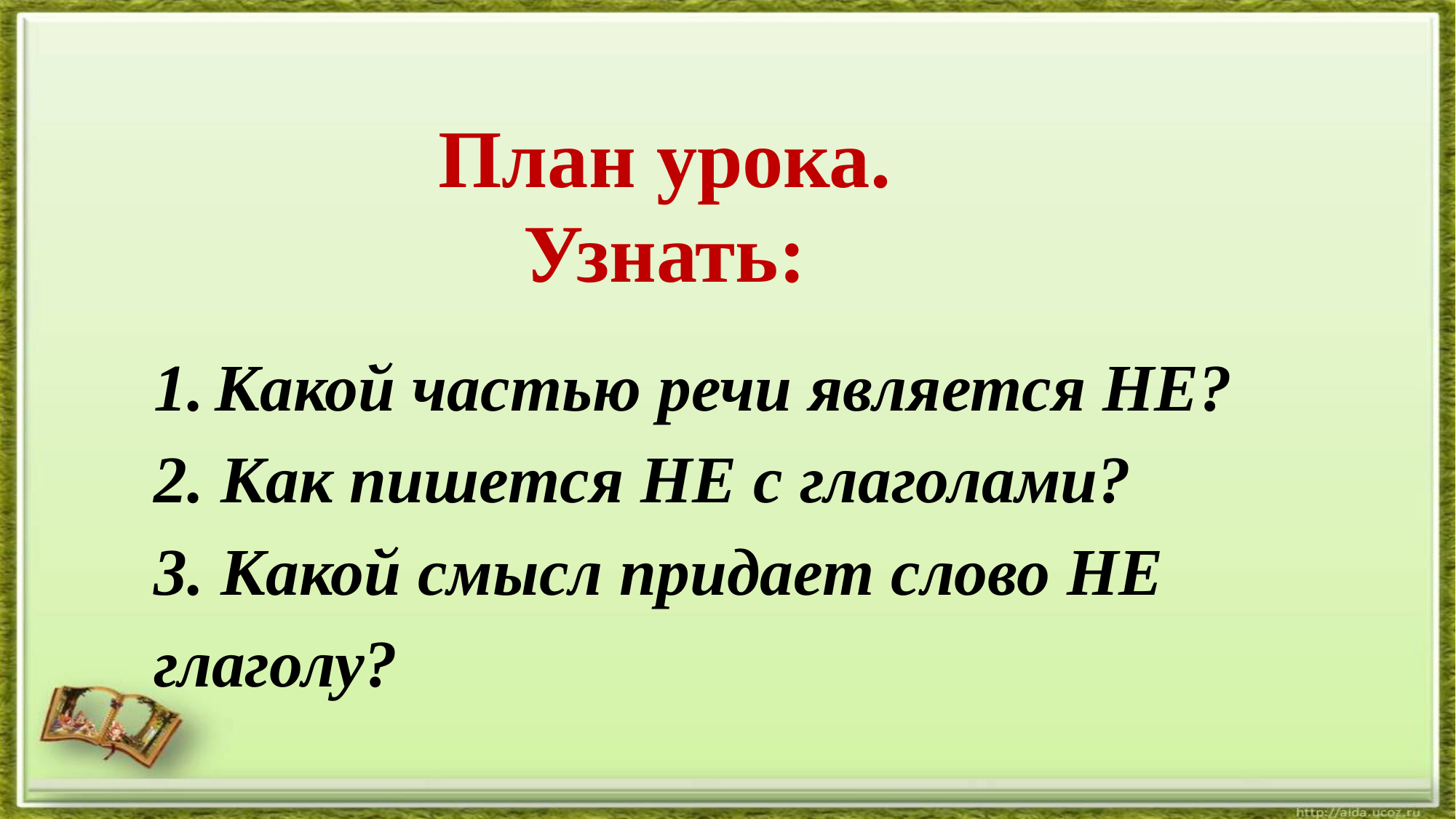

План урока.
Узнать:

Какой частью речи является НЕ?
2. Как пишется НЕ с глаголами?
3. Какой смысл придает слово НЕ глаголу?